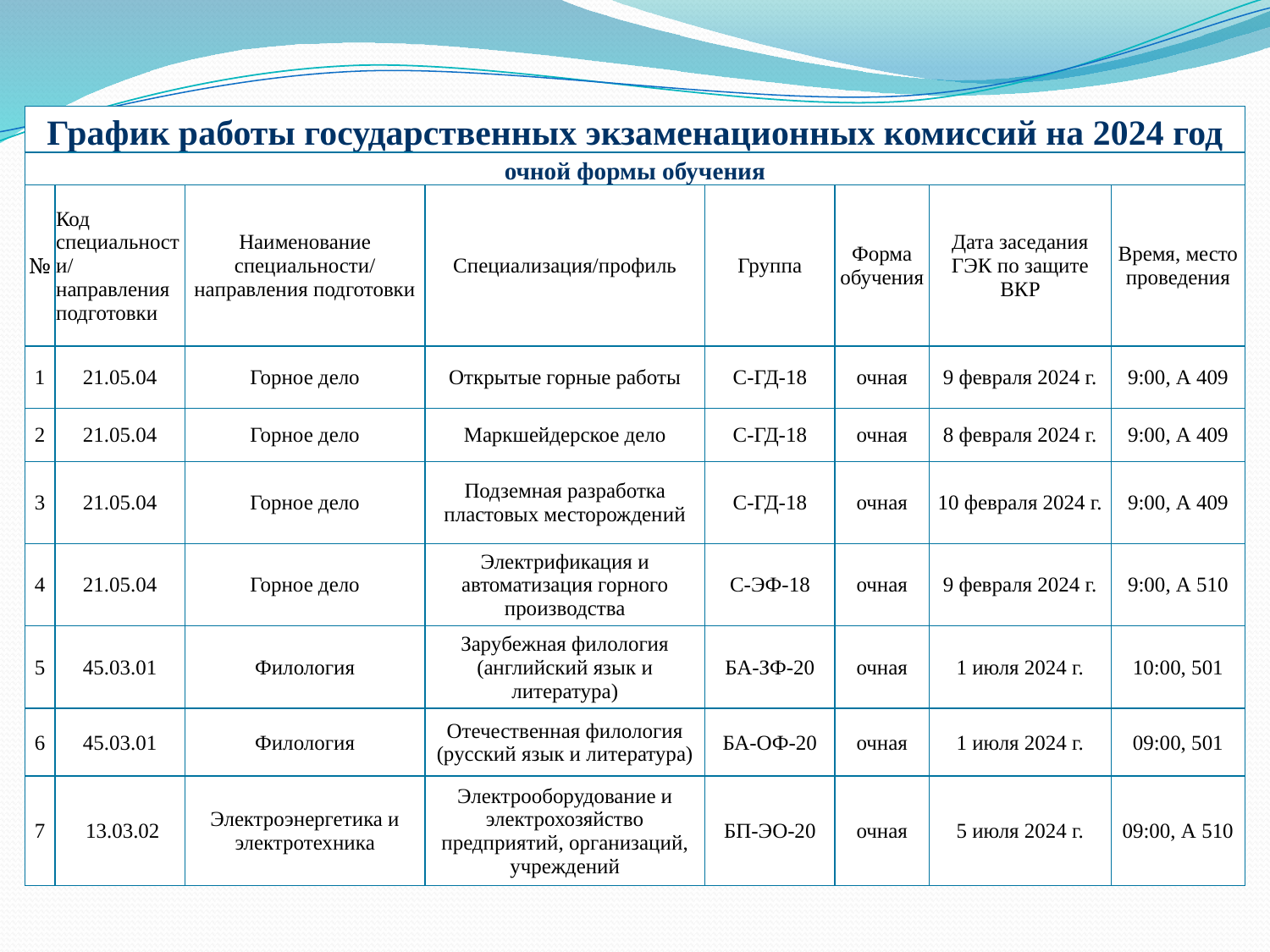

| График работы государственных экзаменационных комиссий на 2024 год |  |  |  |  |  |  |  |
| --- | --- | --- | --- | --- | --- | --- | --- |
| очной формы обучения |  |  |  |  |  |  |  |
| № | Код специальности/ направления подготовки | Наименование специальности/ направления подготовки | Специализация/профиль | Группа | Форма обучения | Дата заседания ГЭК по защите ВКР | Время, место проведения |
| 1 | 21.05.04 | Горное дело | Открытые горные работы | С-ГД-18 | очная | 9 февраля 2024 г. | 9:00, А 409 |
| 2 | 21.05.04 | Горное дело | Маркшейдерское дело | С-ГД-18 | очная | 8 февраля 2024 г. | 9:00, А 409 |
| 3 | 21.05.04 | Горное дело | Подземная разработка пластовых месторождений | С-ГД-18 | очная | 10 февраля 2024 г. | 9:00, А 409 |
| 4 | 21.05.04 | Горное дело | Электрификация и автоматизация горного производства | С-ЭФ-18 | очная | 9 февраля 2024 г. | 9:00, А 510 |
| 5 | 45.03.01 | Филология | Зарубежная филология (английский язык и литература) | БА-ЗФ-20 | очная | 1 июля 2024 г. | 10:00, 501 |
| 6 | 45.03.01 | Филология | Отечественная филология (русский язык и литература) | БА-ОФ-20 | очная | 1 июля 2024 г. | 09:00, 501 |
| 7 | 13.03.02 | Электроэнергетика и электротехника | Электрооборудование и электрохозяйство предприятий, организаций, учреждений | БП-ЭО-20 | очная | 5 июля 2024 г. | 09:00, А 510 |